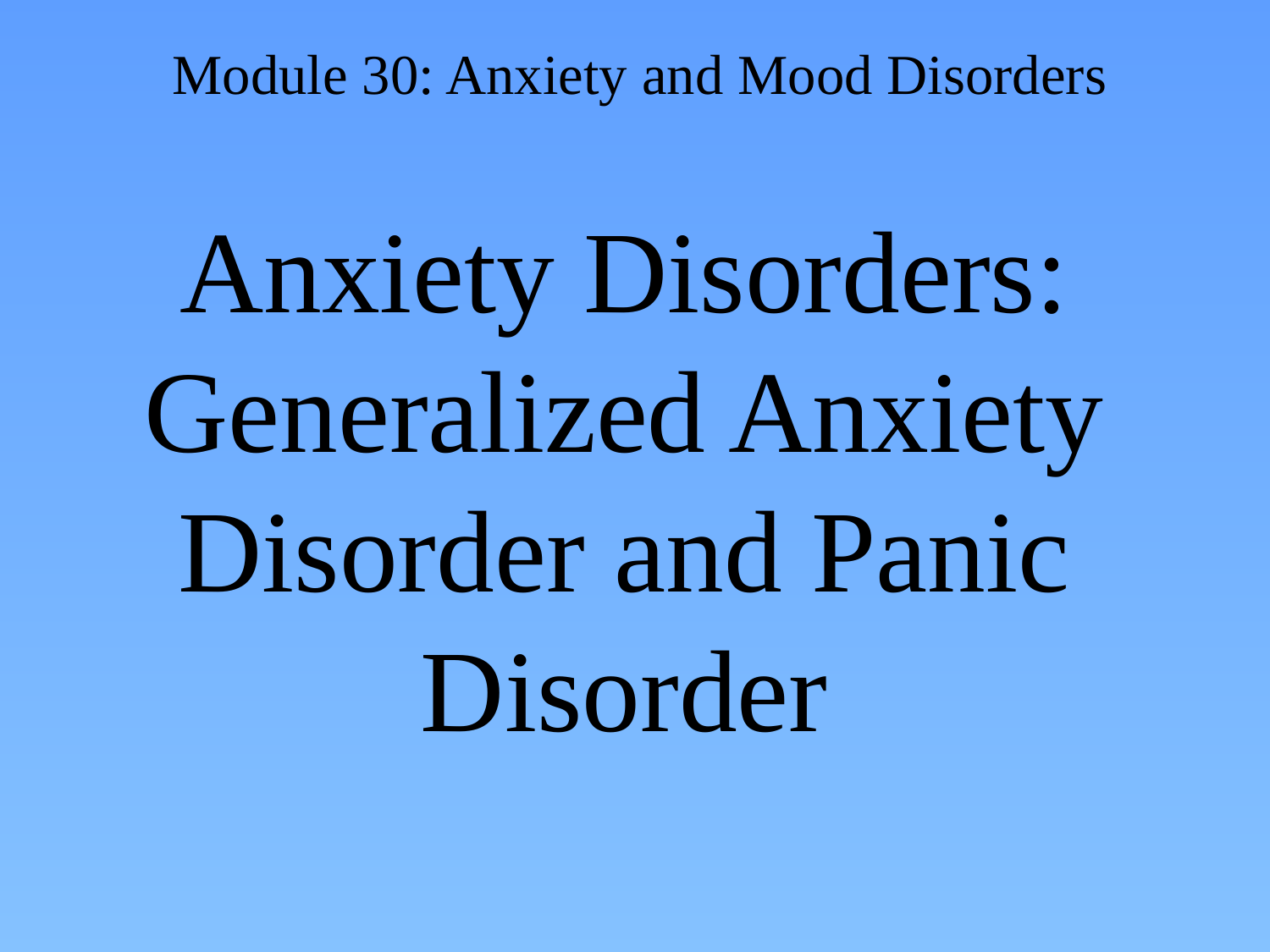

# Anxiety Disorders: Generalized Anxiety Disorder and Panic Disorder
Module 30: Anxiety and Mood Disorders